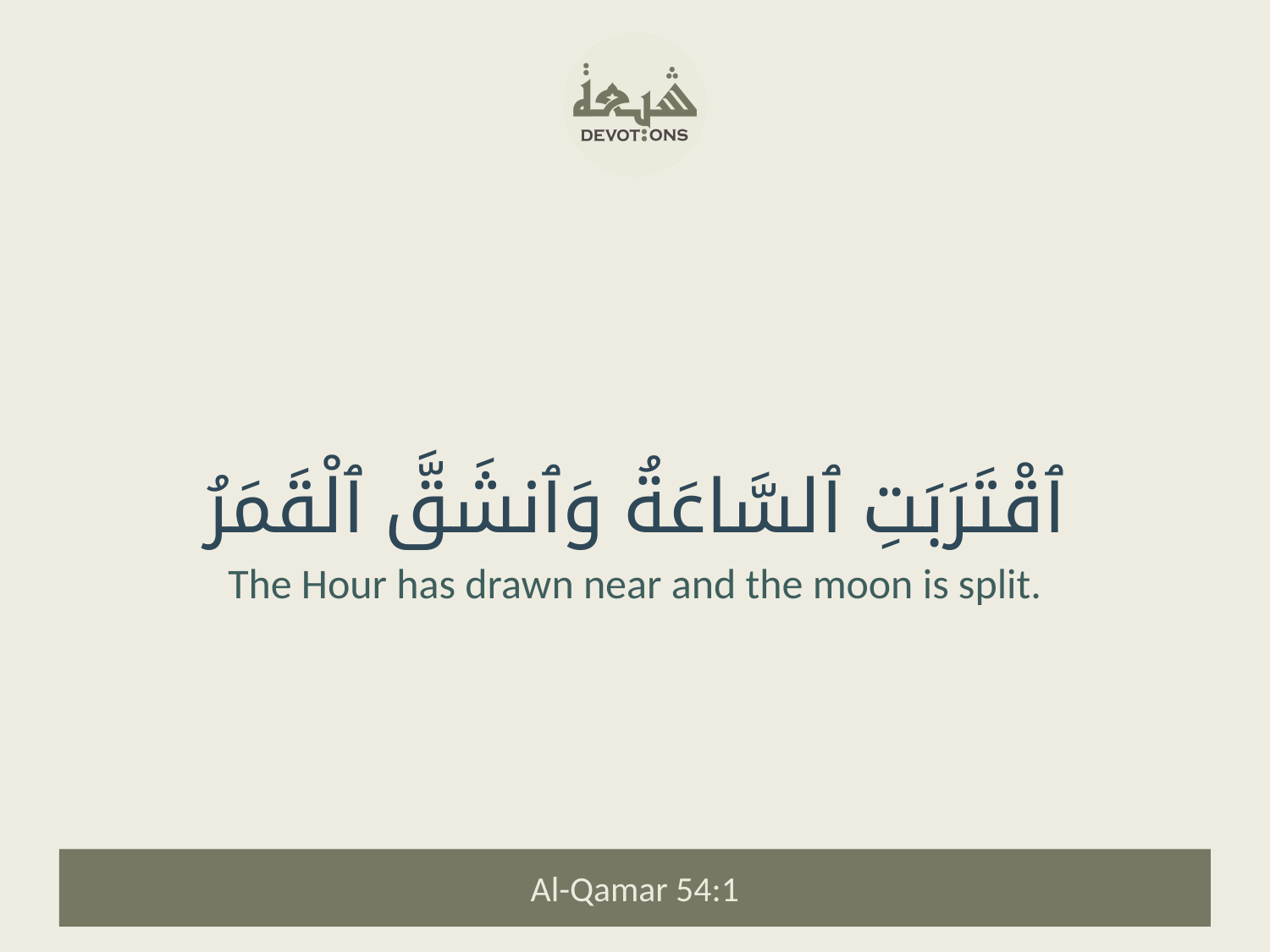

ٱقْتَرَبَتِ ٱلسَّاعَةُ وَٱنشَقَّ ٱلْقَمَرُ
The Hour has drawn near and the moon is split.
Al-Qamar 54:1